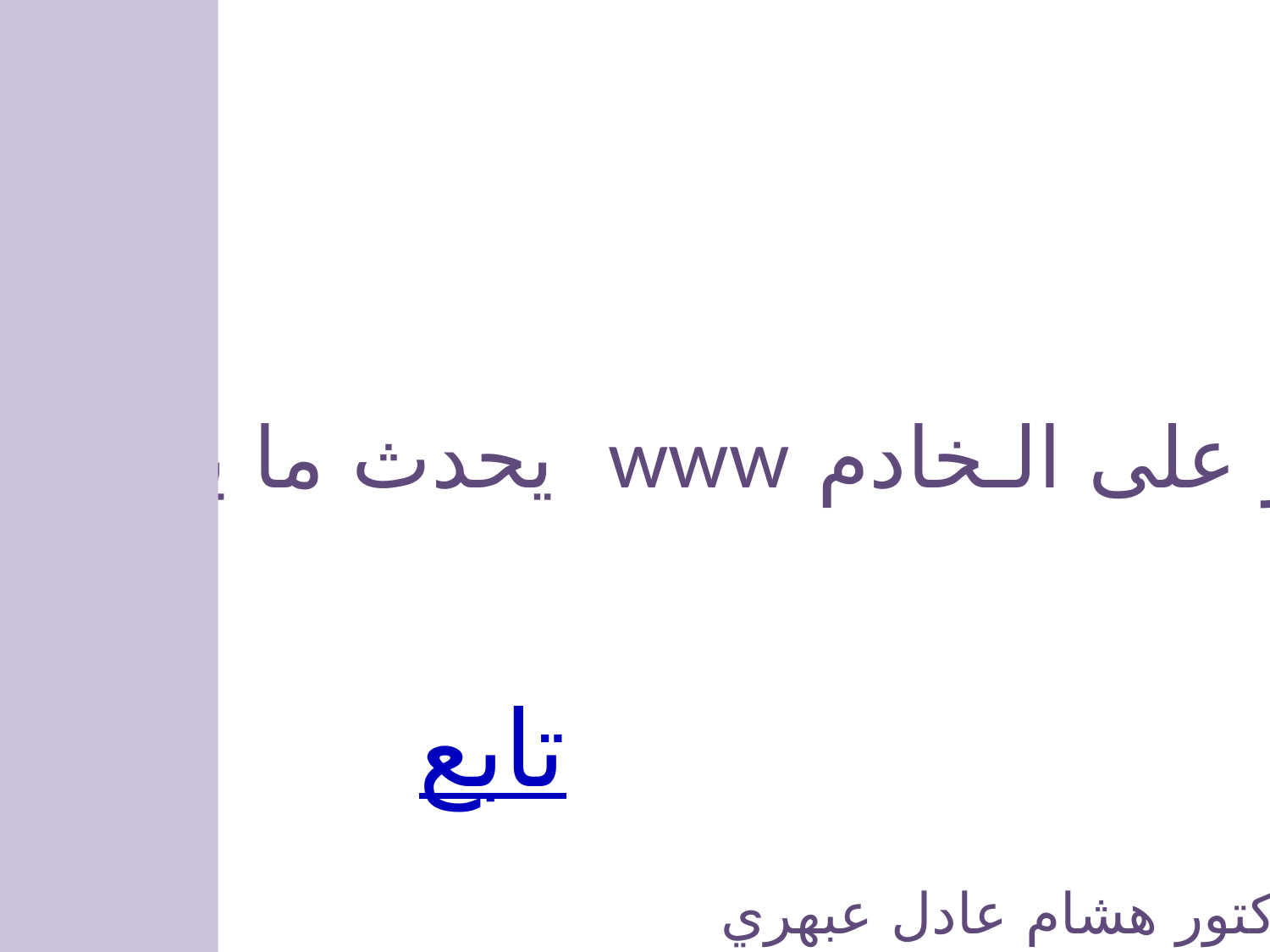

و على الـخادم www  يحدث ما يلي:
تابع
الدكتور هشام عادل عبهري